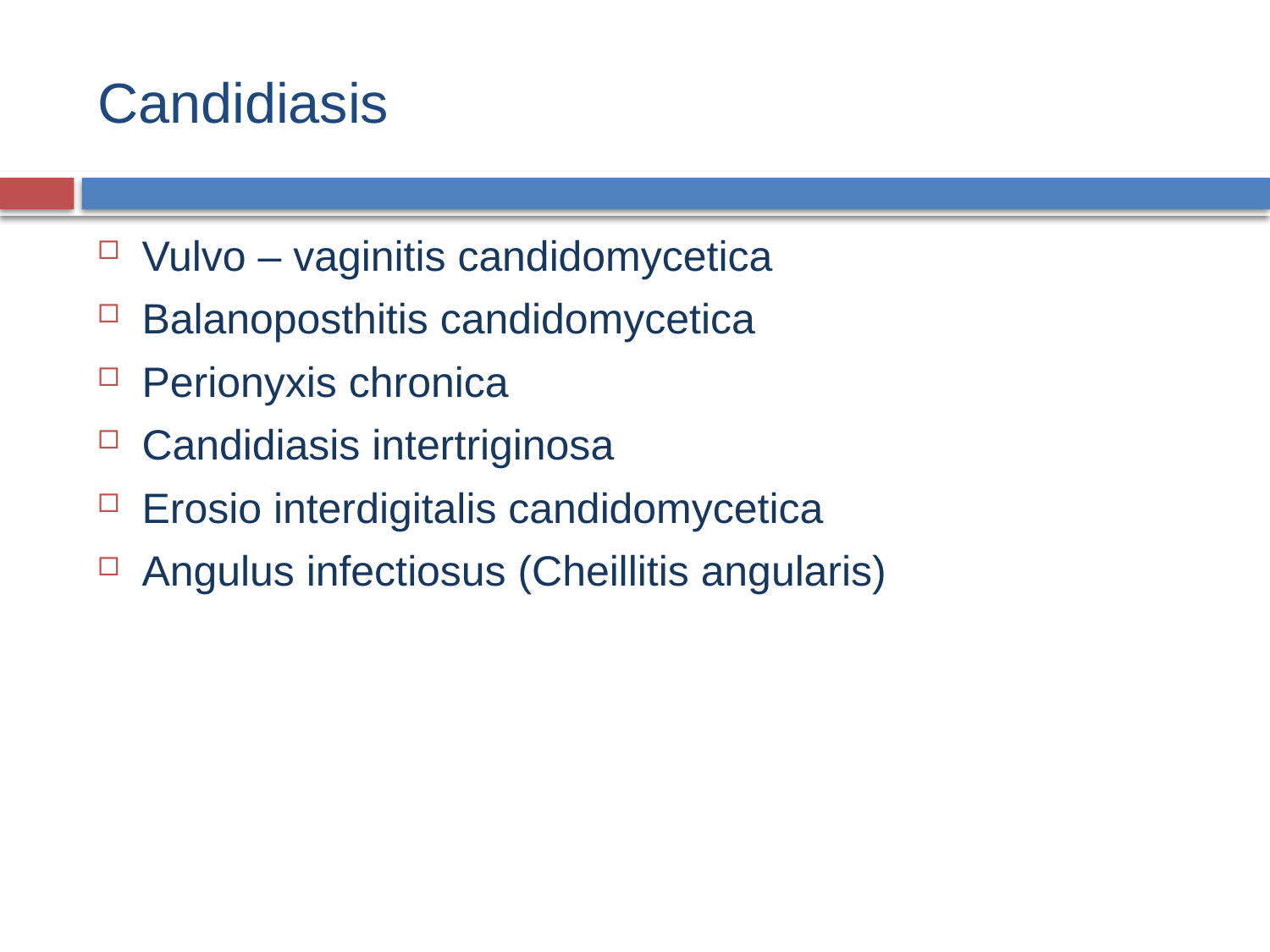

# Candidiasis
Vulvo – vaginitis candidomycetica
Balanoposthitis candidomycetica
Perionyxis chronica
Candidiasis intertriginosa
Erosio interdigitalis candidomycetica
Angulus infectiosus (Cheillitis angularis)